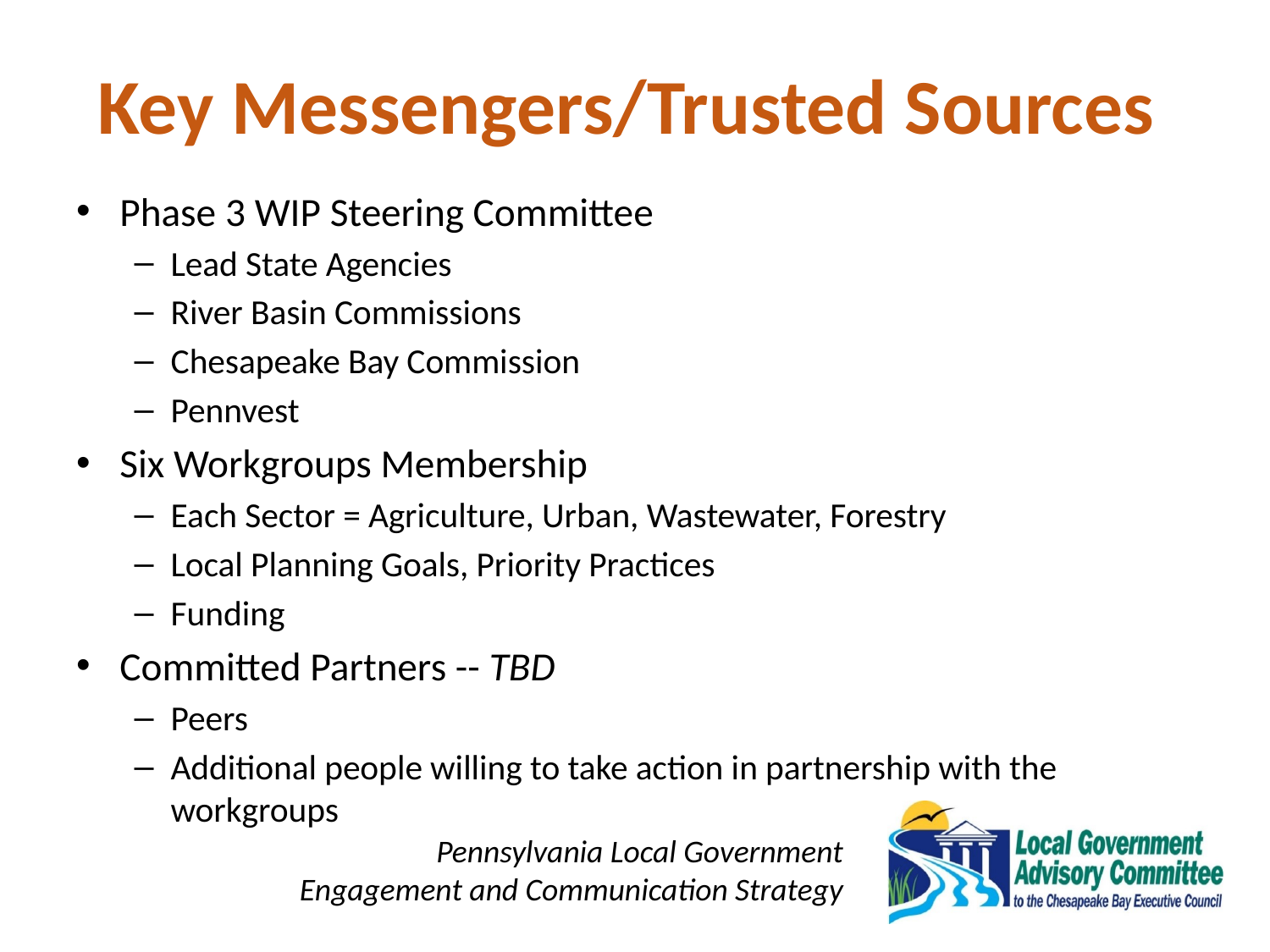

# Key Messengers/Trusted Sources
Phase 3 WIP Steering Committee
Lead State Agencies
River Basin Commissions
Chesapeake Bay Commission
Pennvest
Six Workgroups Membership
Each Sector = Agriculture, Urban, Wastewater, Forestry
Local Planning Goals, Priority Practices
Funding
Committed Partners -- TBD
Peers
Additional people willing to take action in partnership with the workgroups
Pennsylvania Local Government
Engagement and Communication Strategy